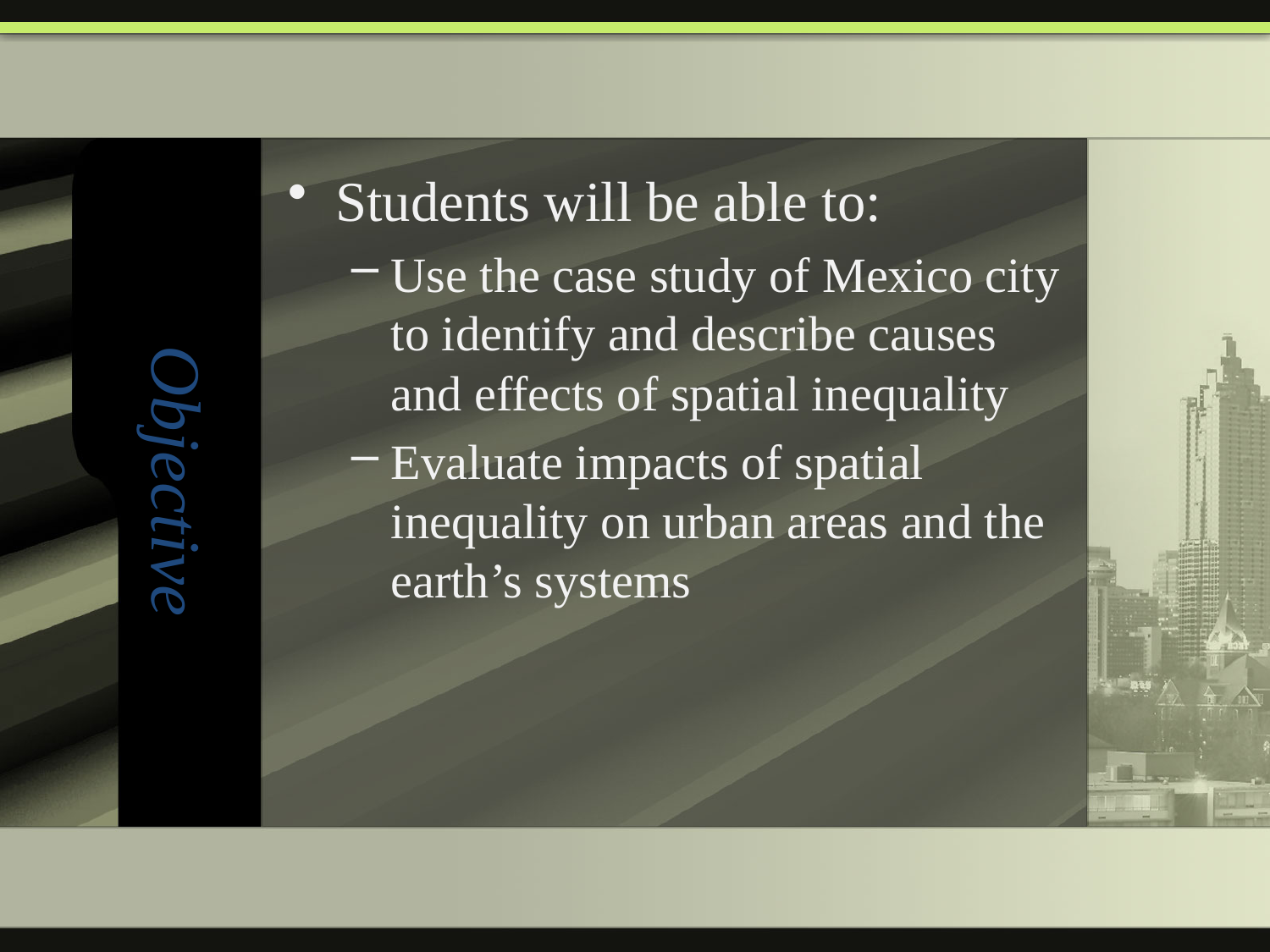

# Objective
Students will be able to:
Use the case study of Mexico city to identify and describe causes and effects of spatial inequality
Evaluate impacts of spatial inequality on urban areas and the earth’s systems